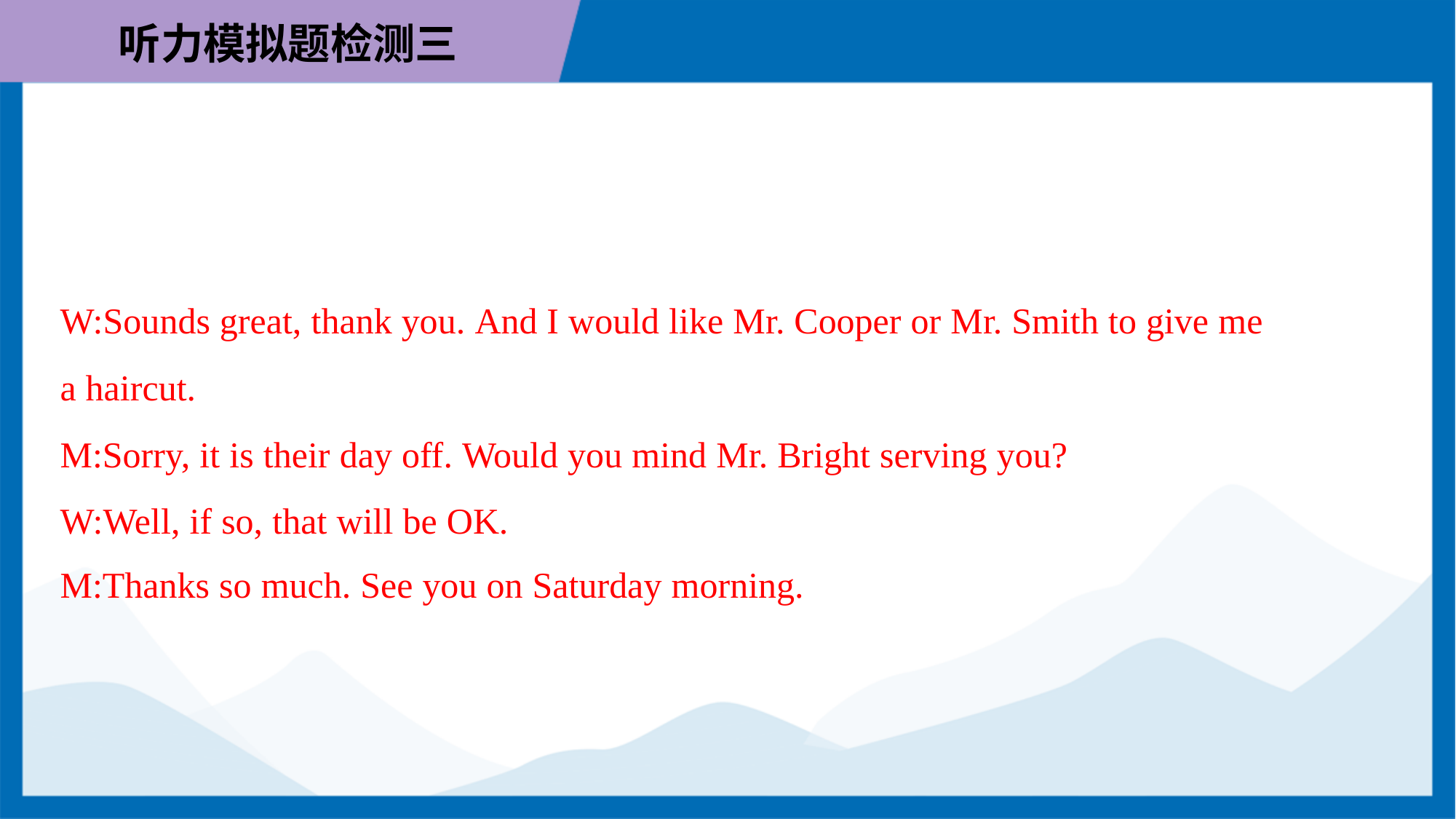

W:Sounds great, thank you. And I would like Mr. Cooper or Mr. Smith to give me
a haircut.
M:Sorry, it is their day off. Would you mind Mr. Bright serving you?
W:Well, if so, that will be OK.
M:Thanks so much. See you on Saturday morning.